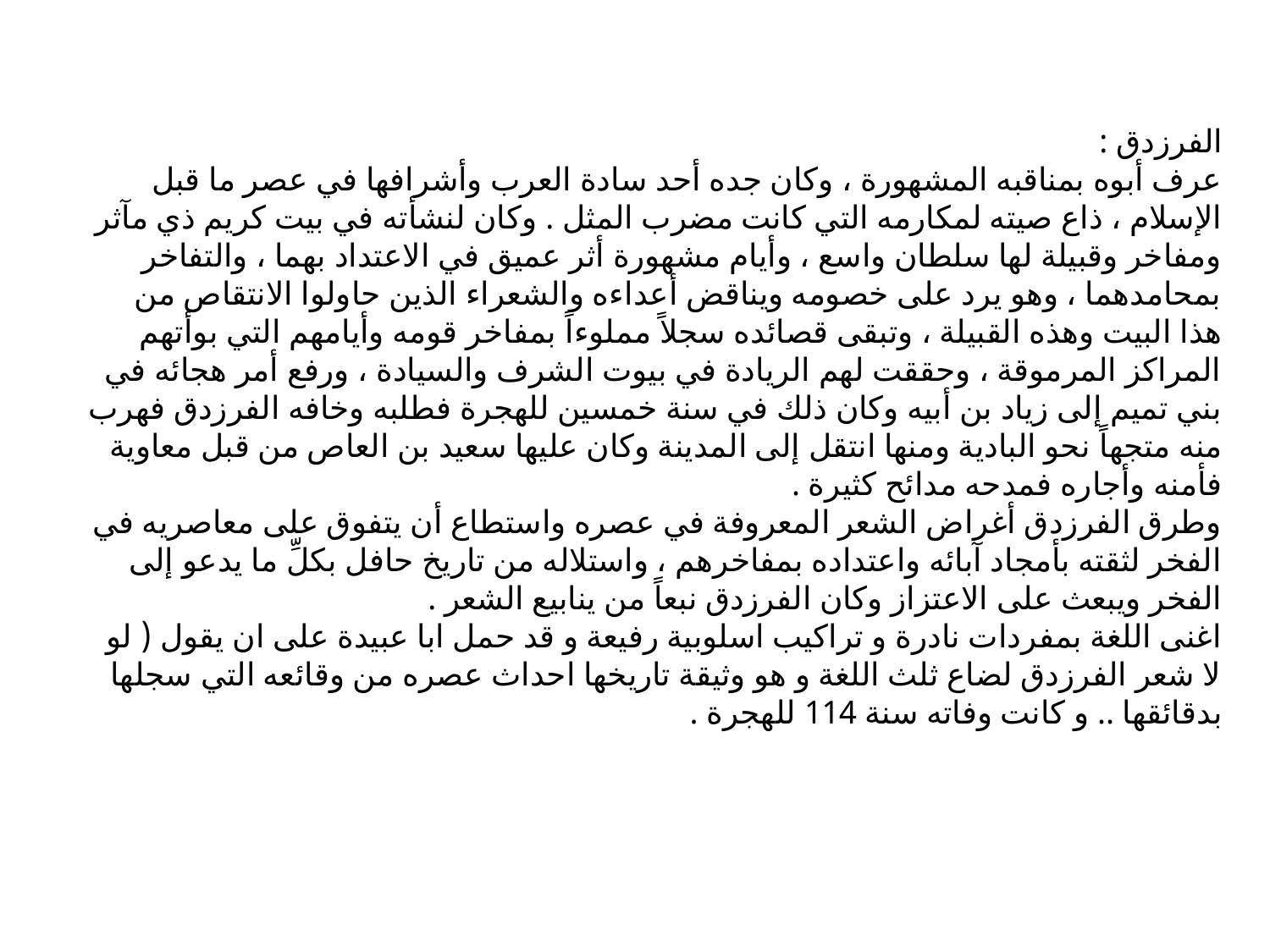

الفرزدق :
عرف أبوه بمناقبه المشهورة ، وكان جده أحد سادة العرب وأشرافها في عصر ما قبل الإسلام ، ذاع صيته لمكارمه التي كانت مضرب المثل . وكان لنشأته في بيت كريم ذي مآثر ومفاخر وقبيلة لها سلطان واسع ، وأيام مشهورة أثر عميق في الاعتداد بهما ، والتفاخر بمحامدهما ، وهو يرد على خصومه ويناقض أعداءه والشعراء الذين حاولوا الانتقاص من هذا البيت وهذه القبيلة ، وتبقى قصائده سجلاً مملوءاً بمفاخر قومه وأيامهم التي بوأتهم المراكز المرموقة ، وحققت لهم الريادة في بيوت الشرف والسيادة ، ورفع أمر هجائه في بني تميم إلى زياد بن أبيه وكان ذلك في سنة خمسين للهجرة فطلبه وخافه الفرزدق فهرب منه متجهاً نحو البادية ومنها انتقل إلى المدينة وكان عليها سعيد بن العاص من قبل معاوية فأمنه وأجاره فمدحه مدائح كثيرة .
وطرق الفرزدق أغراض الشعر المعروفة في عصره واستطاع أن يتفوق على معاصريه في الفخر لثقته بأمجاد آبائه واعتداده بمفاخرهم ، واستلاله من تاريخ حافل بكلِّ ما يدعو إلى الفخر ويبعث على الاعتزاز وكان الفرزدق نبعاً من ينابيع الشعر .
اغنى اللغة بمفردات نادرة و تراكيب اسلوبية رفيعة و قد حمل ابا عبيدة على ان يقول ( لو لا شعر الفرزدق لضاع ثلث اللغة و هو وثيقة تاريخها احداث عصره من وقائعه التي سجلها بدقائقها .. و كانت وفاته سنة 114 للهجرة .